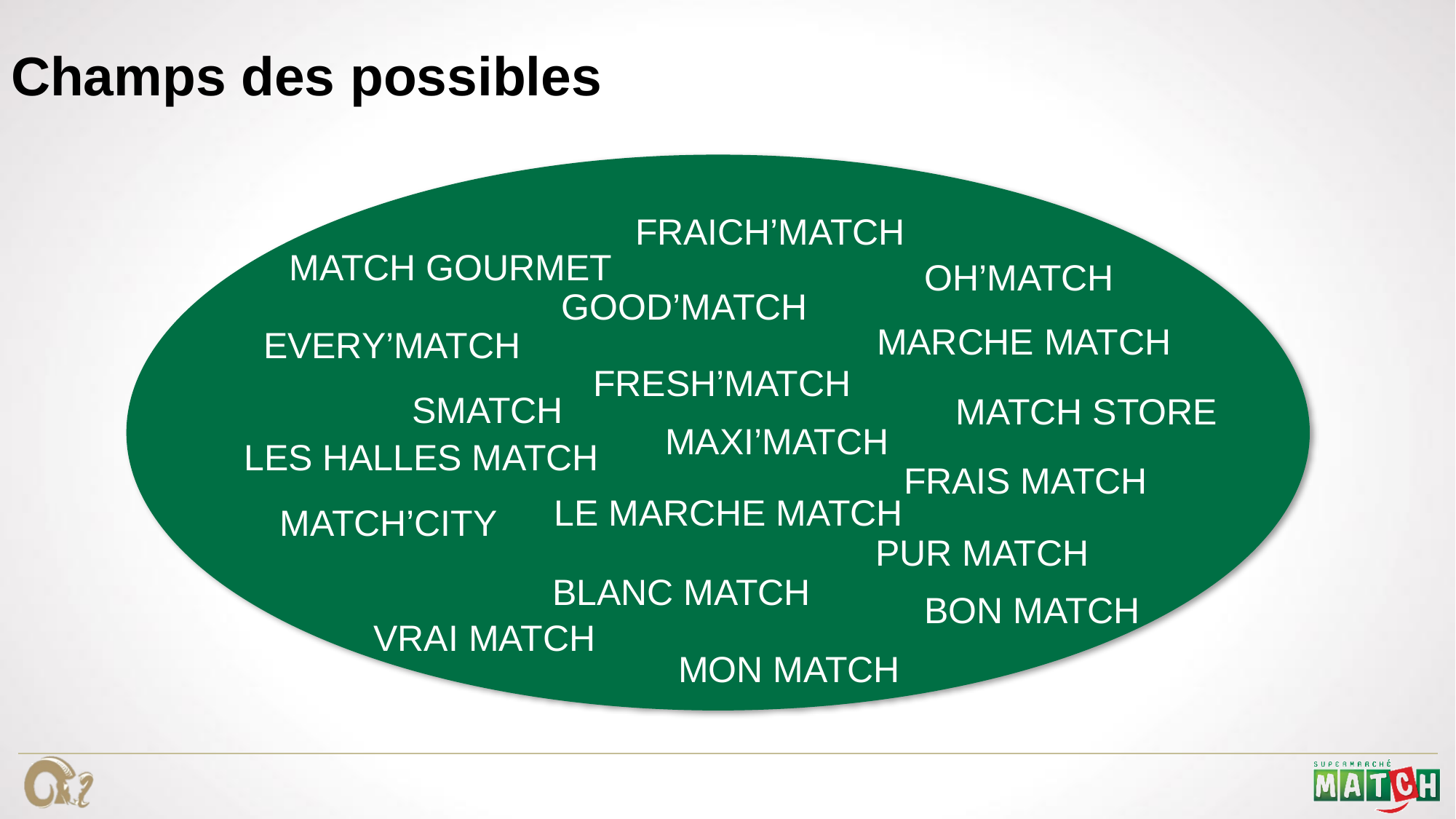

Champs des possibles

FRAICH’MATCH
MATCH GOURMET
OH’MATCH
GOOD’MATCH
MARCHE MATCH
EVERY’MATCH
FRESH’MATCH
SMATCH
MATCH STORE
MAXI’MATCH
LES HALLES MATCH
FRAIS MATCH
LE MARCHE MATCH
MATCH’CITY
PUR MATCH
BLANC MATCH
BON MATCH
VRAI MATCH
MON MATCH